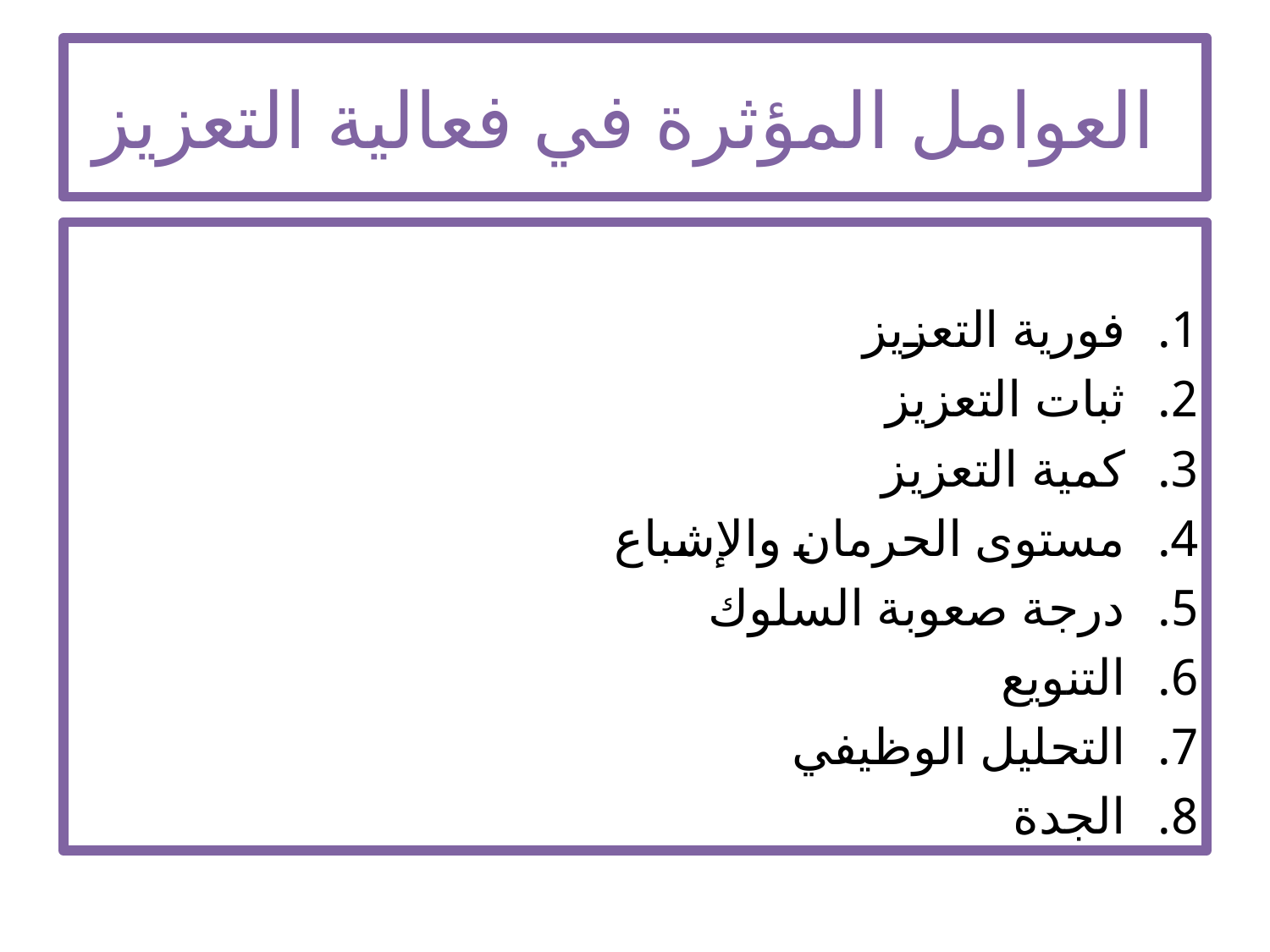

# العوامل المؤثرة في فعالية التعزيز

فورية التعزيز
ثبات التعزيز
كمية التعزيز
مستوى الحرمان والإشباع
درجة صعوبة السلوك
التنويع
التحليل الوظيفي
الجدة